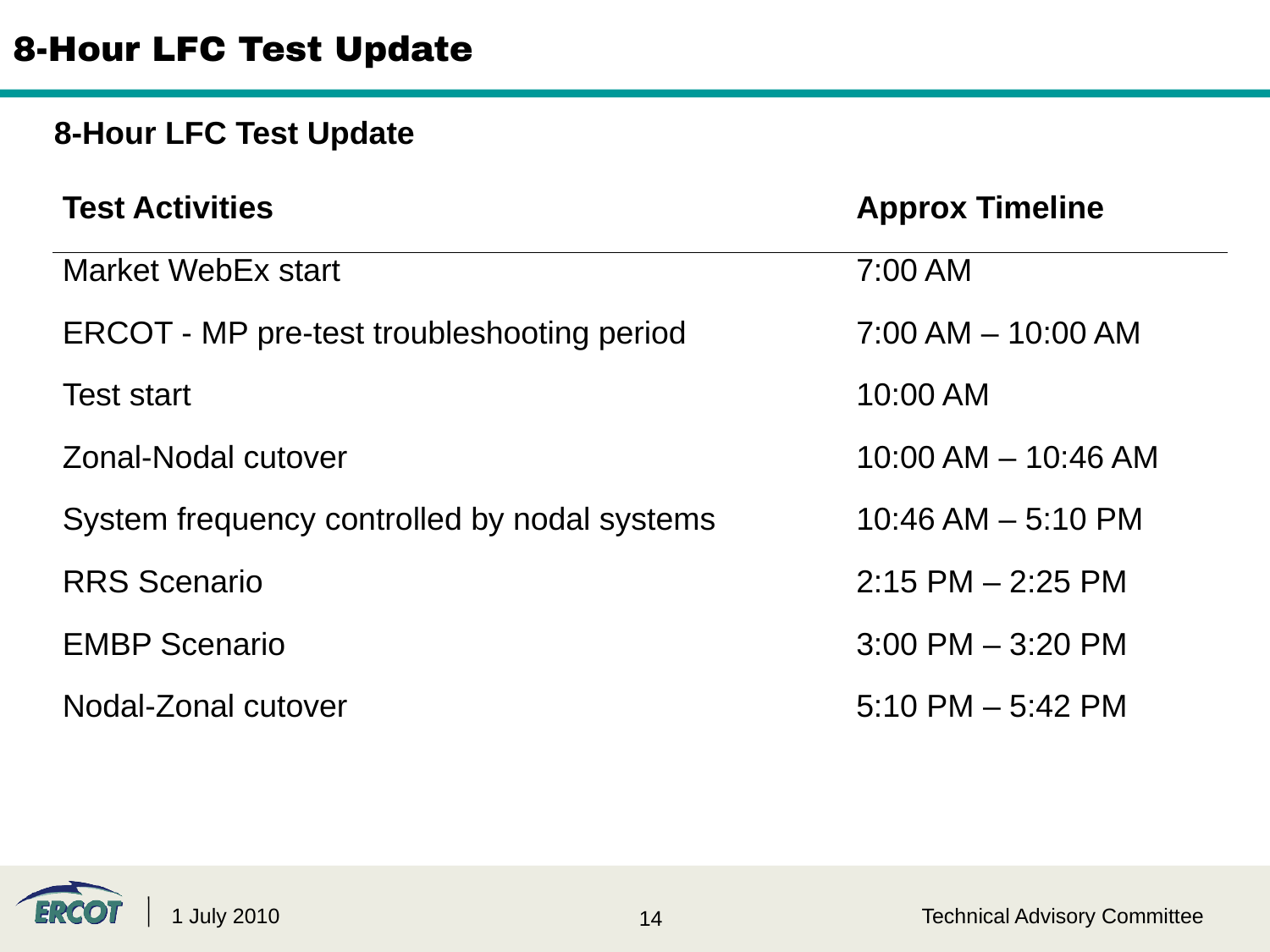

# 8-Hour LFC Test Update
8-Hour LFC Test Update
| Test Activities | Approx Timeline |
| --- | --- |
| Market WebEx start | 7:00 AM |
| ERCOT - MP pre-test troubleshooting period | 7:00 AM – 10:00 AM |
| Test start | 10:00 AM |
| Zonal-Nodal cutover | 10:00 AM – 10:46 AM |
| System frequency controlled by nodal systems | 10:46 AM – 5:10 PM |
| RRS Scenario | 2:15 PM – 2:25 PM |
| EMBP Scenario | 3:00 PM – 3:20 PM |
| Nodal-Zonal cutover | 5:10 PM – 5:42 PM |
1 July 2010
Technical Advisory Committee